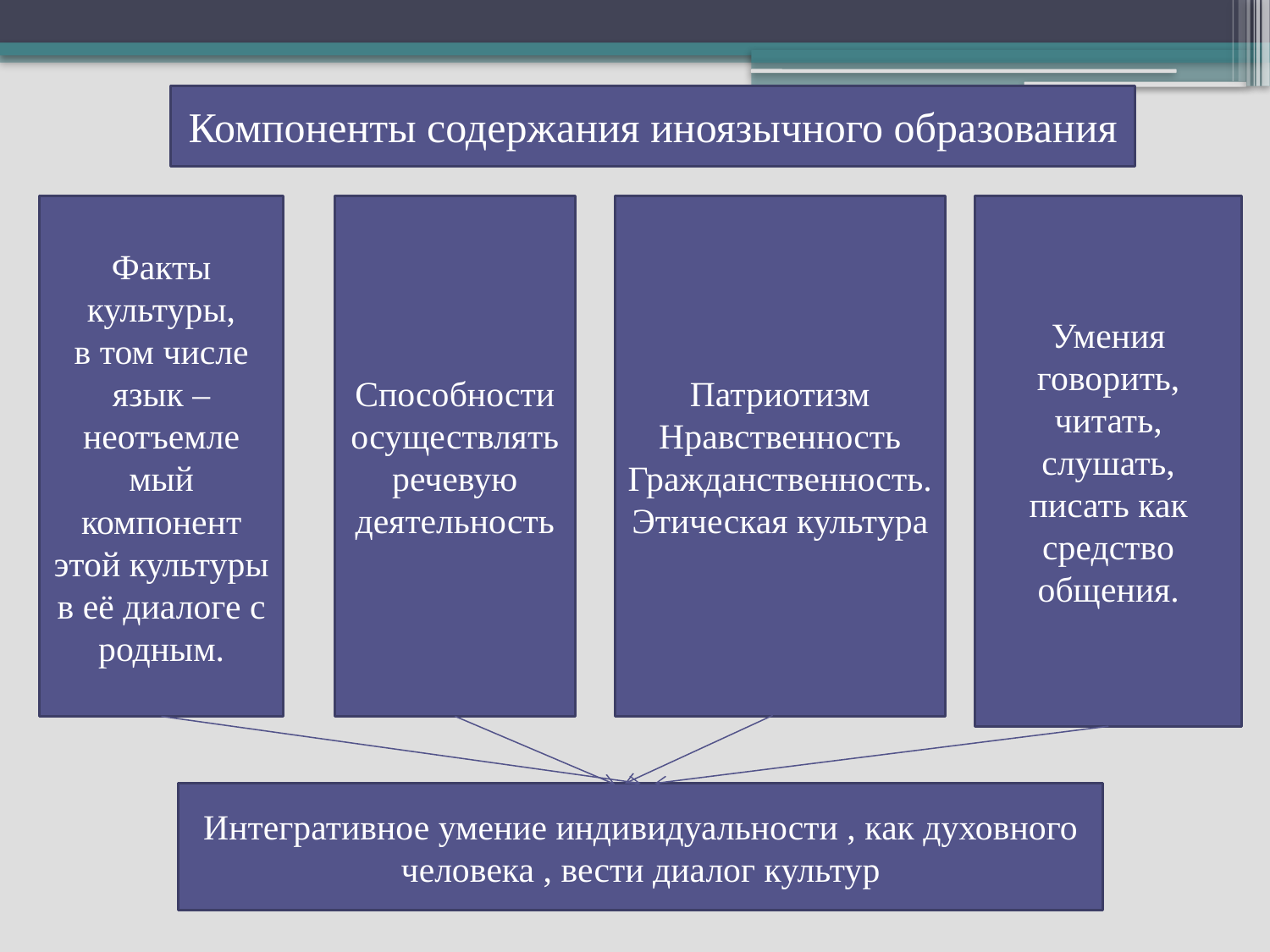

Компоненты содержания иноязычного образования
Патриотизм
Нравственность
Гражданственность.
Этическая культура
Умения говорить, читать, слушать, писать как средство общения.
Факты культуры,
в том числе язык – неотъемле
мый компонент этой культуры
в её диалоге с родным.
Способности осуществлять речевую деятельность
Интегративное умение индивидуальности , как духовного человека , вести диалог культур